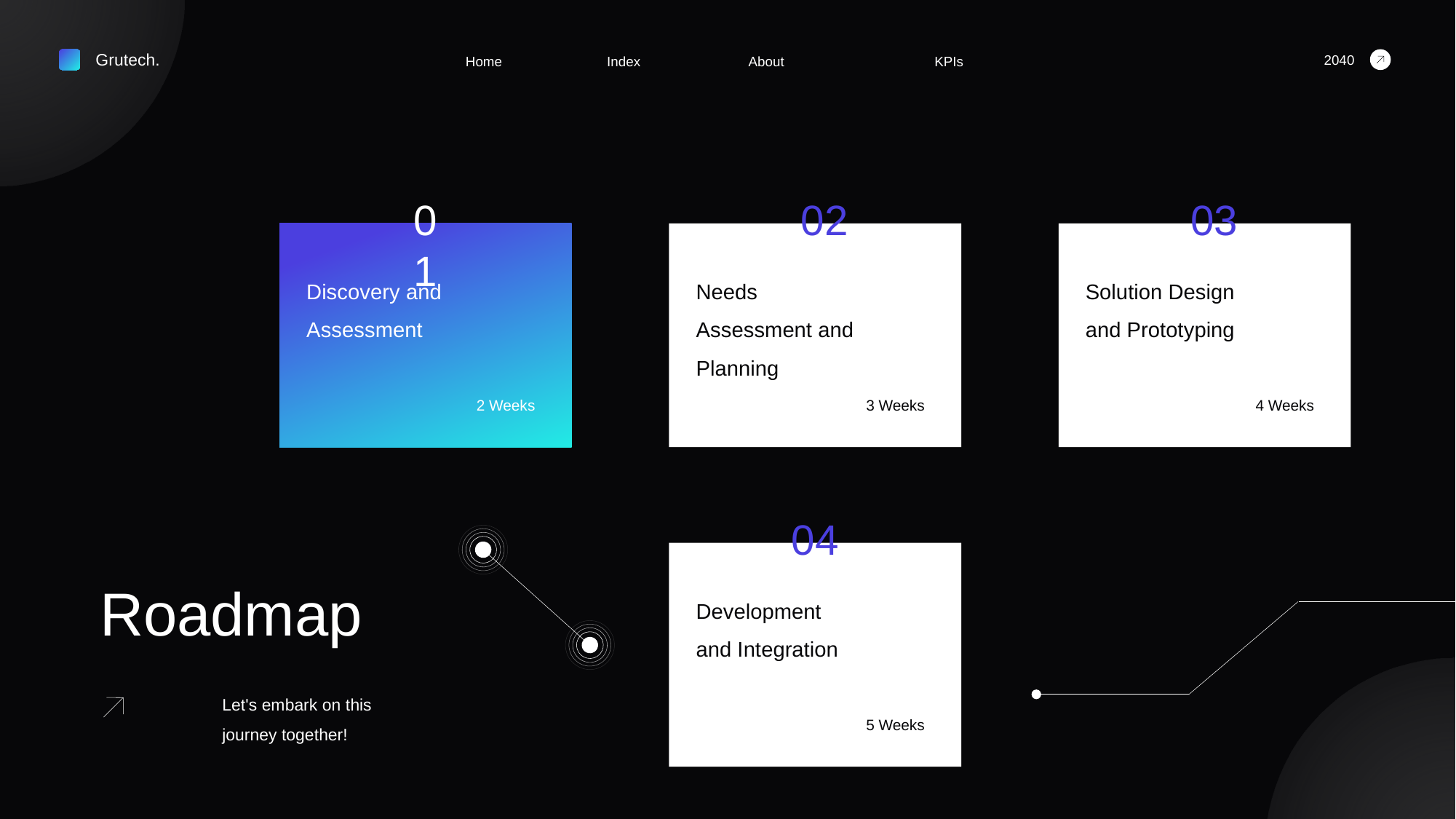

Grutech.
2040
About
Home
Index
KPIs

01
02
03

Discovery and
Assessment
Needs
Assessment and
Planning
Solution Design
and Prototyping
2 Weeks
3 Weeks
4 Weeks
04

Roadmap
Development
and Integration

Let's embark on this
journey together!

5 Weeks